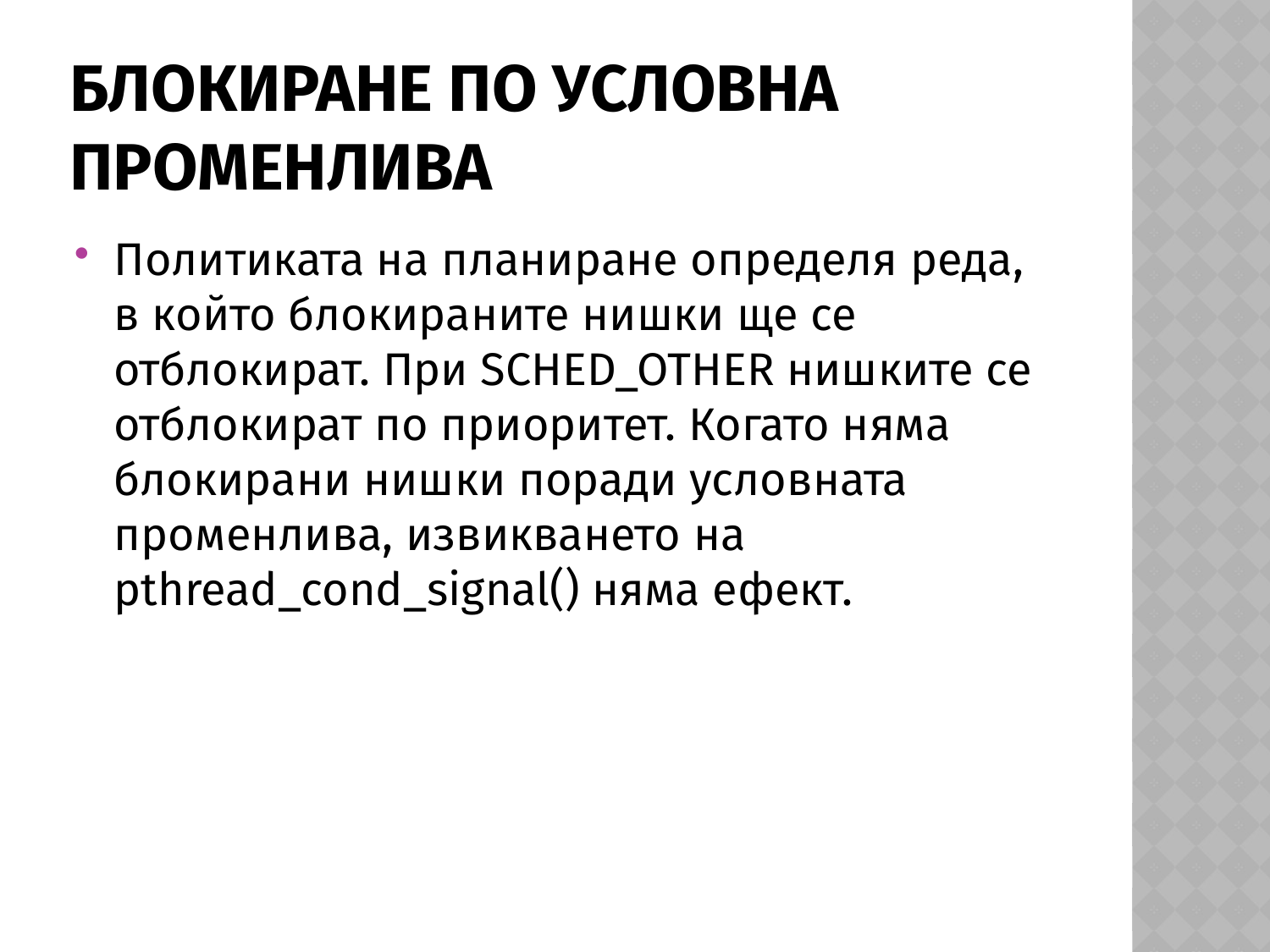

# Блокиране по условна променлива
Политиката на планиране определя реда, в който блокираните нишки ще се отблокират. При SCHED_OTHER нишките се отблокират по приоритет. Когато няма блокирани нишки поради условната променлива, извикването на pthread_cond_signal() няма ефект.